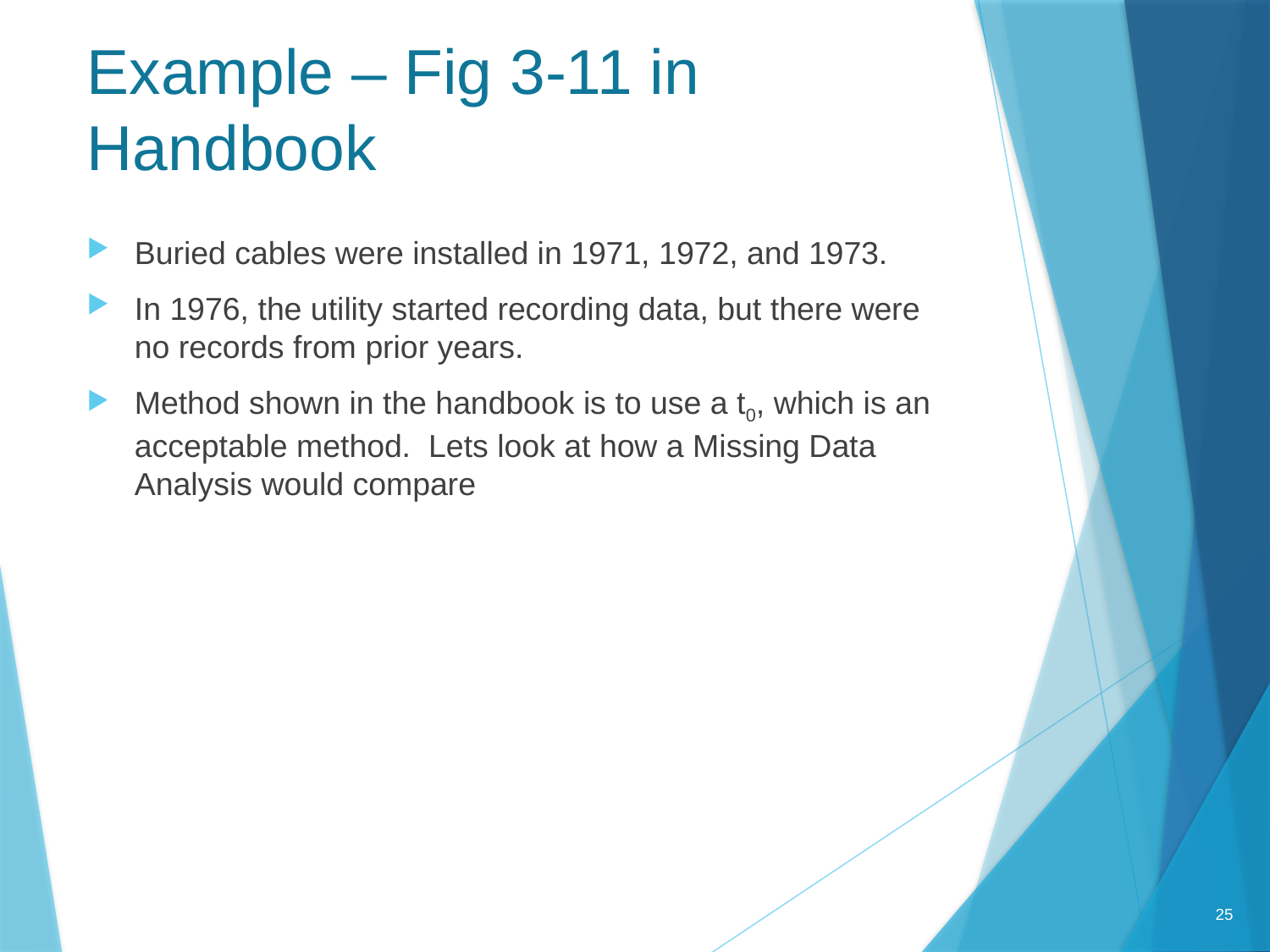

# Example – Fig 3-11 in Handbook
Buried cables were installed in 1971, 1972, and 1973.
In 1976, the utility started recording data, but there were no records from prior years.
Method shown in the handbook is to use a t0, which is an acceptable method.  Lets look at how a Missing Data Analysis would compare
25